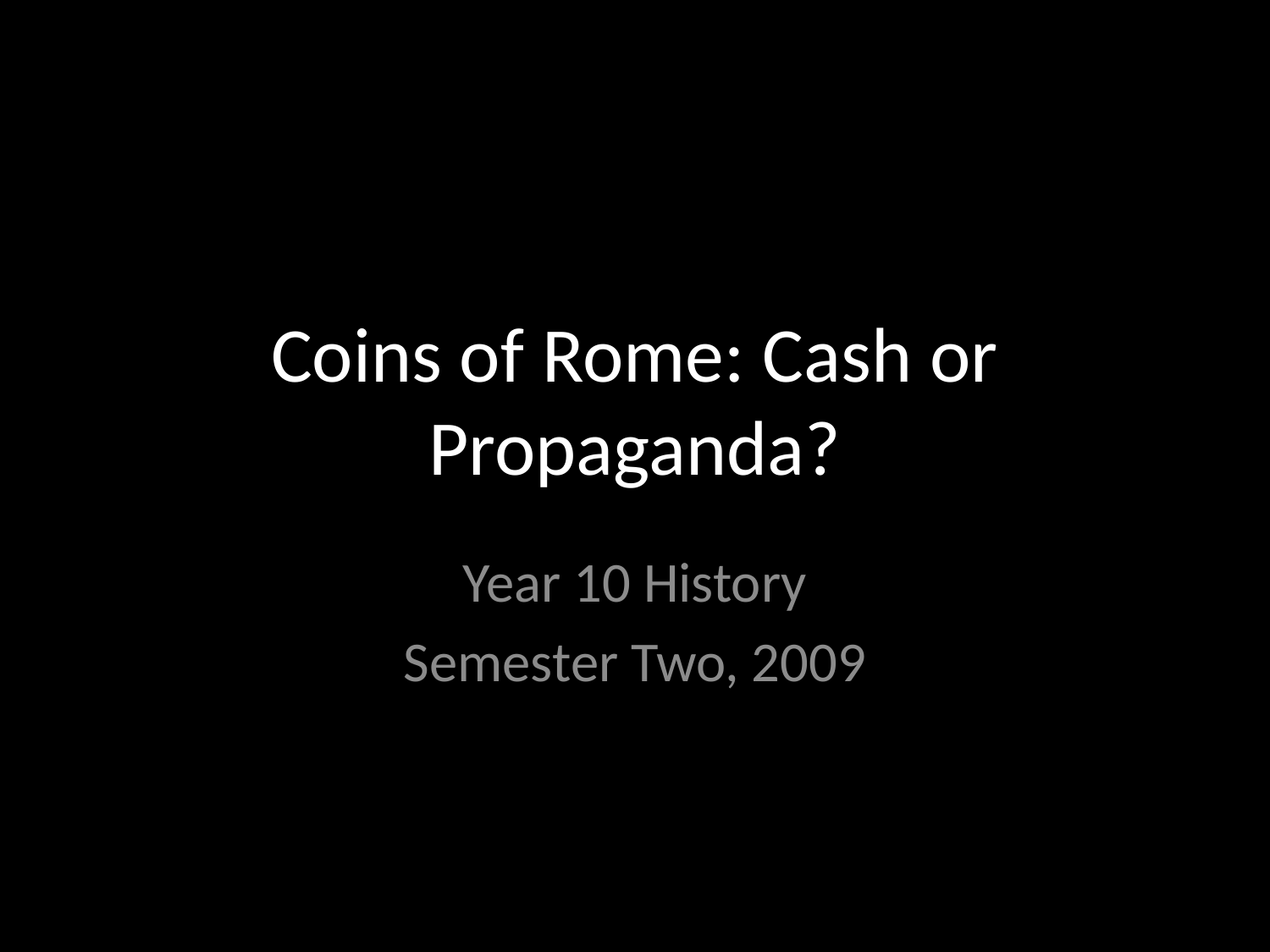

# Coins of Rome: Cash or Propaganda?
Year 10 History
Semester Two, 2009